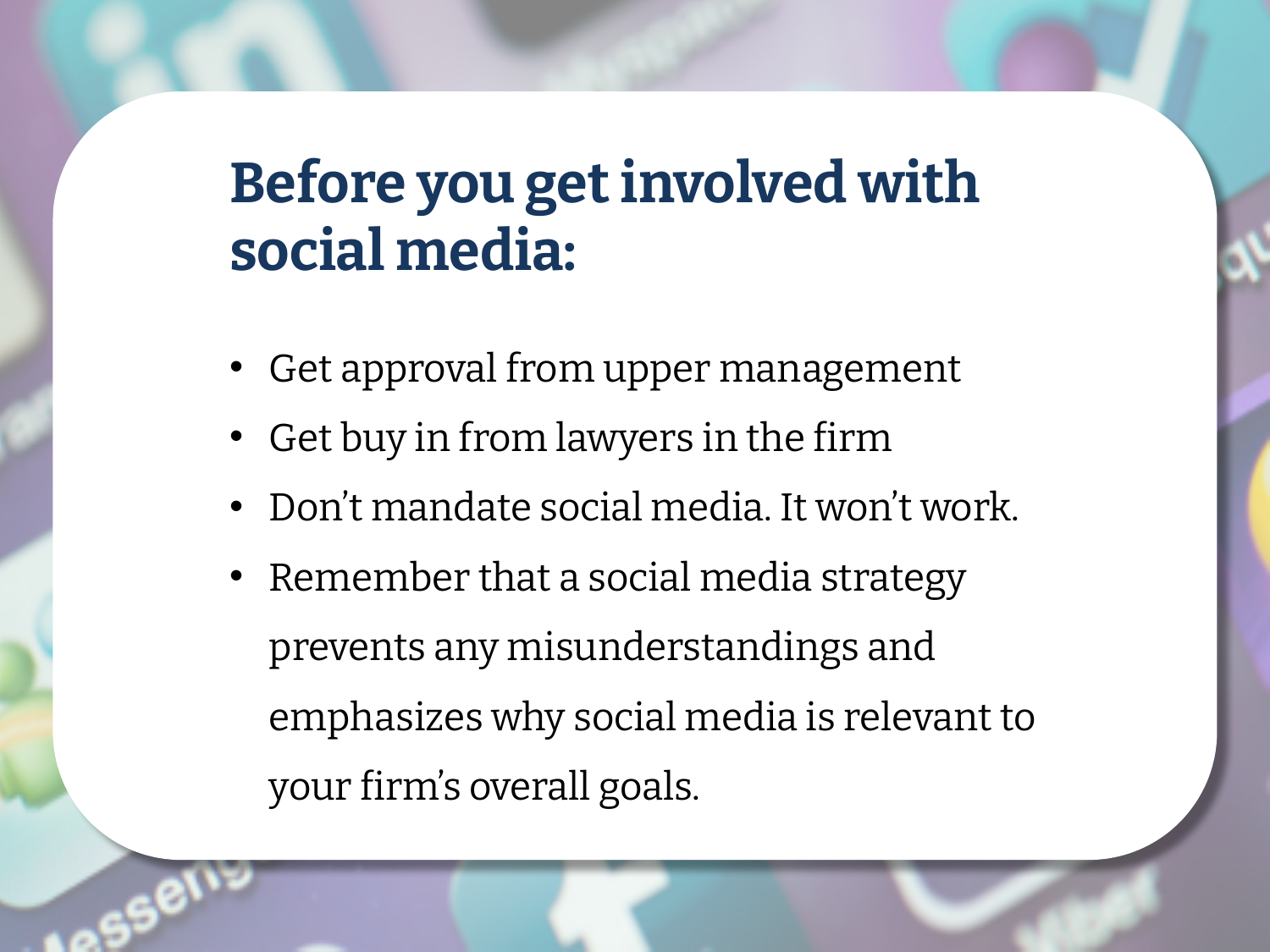

Before you get involved with social media:

Get approval from upper management
Get buy in from lawyers in the firm
Don’t mandate social media. It won’t work.
Remember that a social media strategy prevents any misunderstandings and emphasizes why social media is relevant to your firm’s overall goals.